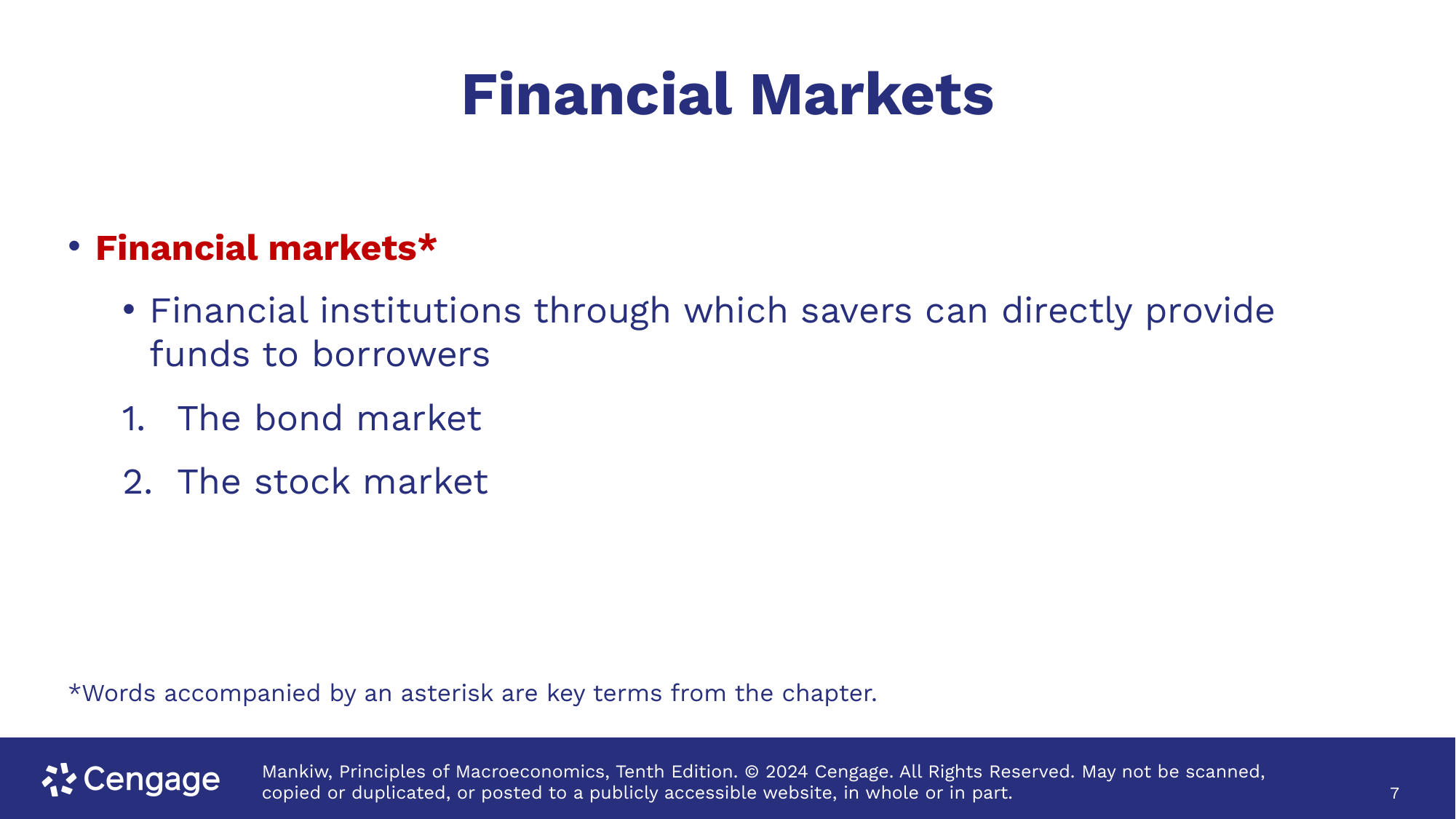

# Financial Markets
Financial markets*
Financial institutions through which savers can directly provide funds to borrowers
The bond market
The stock market
*Words accompanied by an asterisk are key terms from the chapter.